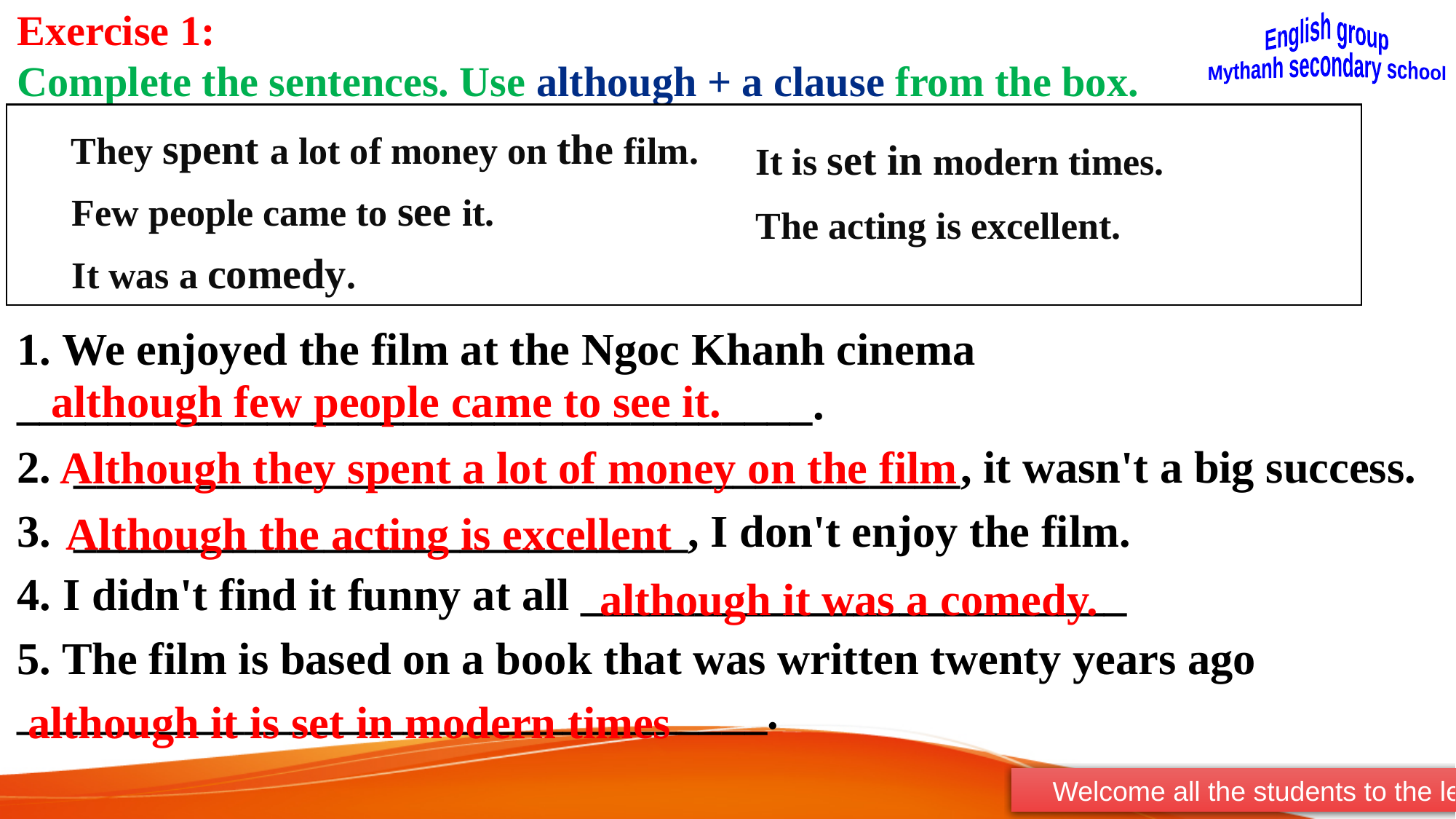

# Exercise 1: Complete the sentences. Use although + a clause from the box.
English group
Mythanh secondary school

They spent a lot of money on the film.
It is set in modern times.
Few people came to see it.
The acting is excellent.
It was a comedy.
1. We enjoyed the film at the Ngoc Khanh cinema ___________________________________.
2.  _______________________________________, it wasn't a big success.
3.  ___________________________, I don't enjoy the film.
4. I didn't find it funny at all ________________________
5. The film is based on a book that was written twenty years ago _________________________________.
although few people came to see it.
Although they spent a lot of money on the film
Although the acting is excellent
although it was a comedy.
although it is set in modern times
    Welcome all the students to the lessons of English group - My Thanh Secondary school.